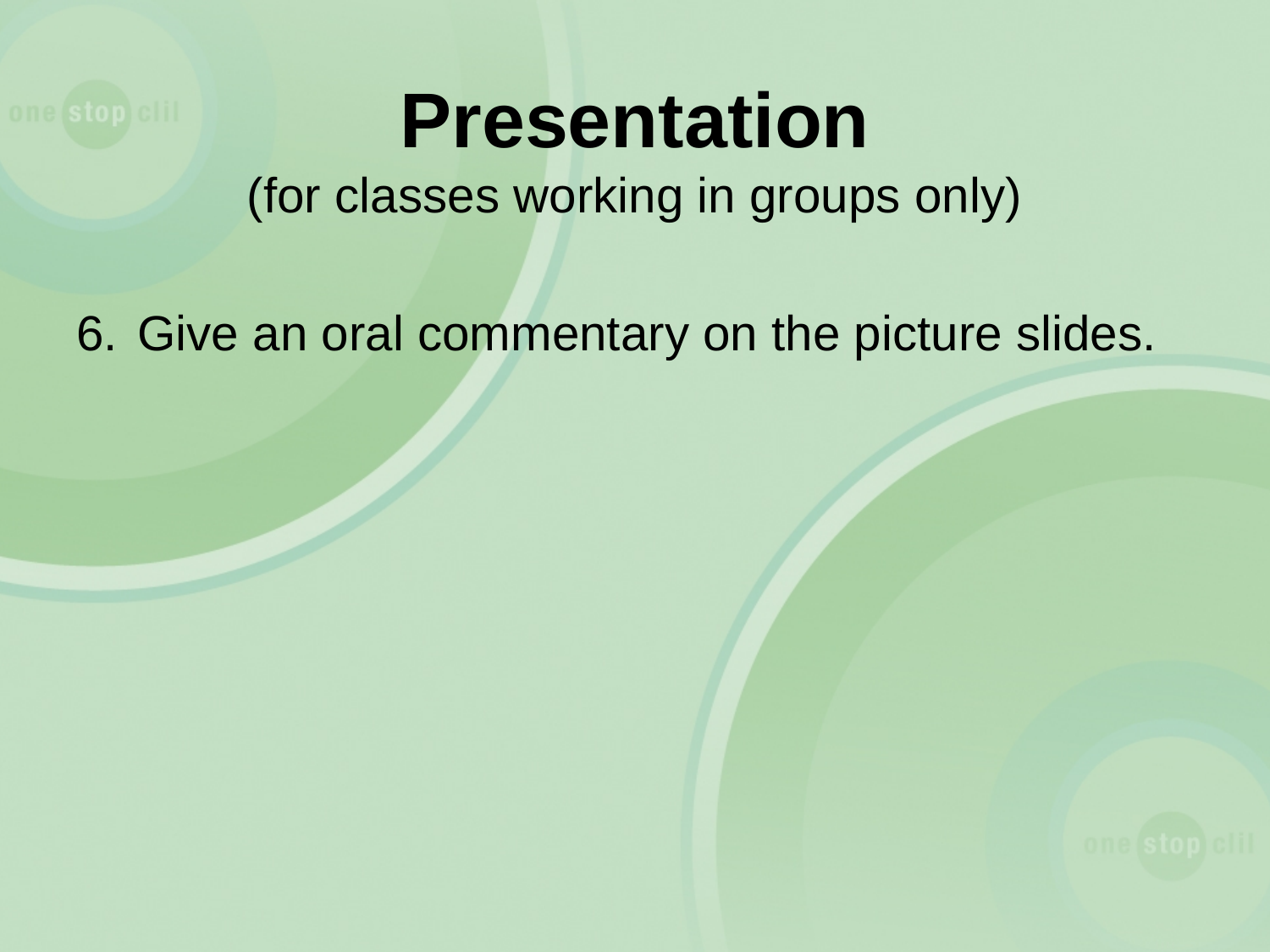

# Presentation (for classes working in groups only)

6.	 Give an oral commentary on the picture slides.